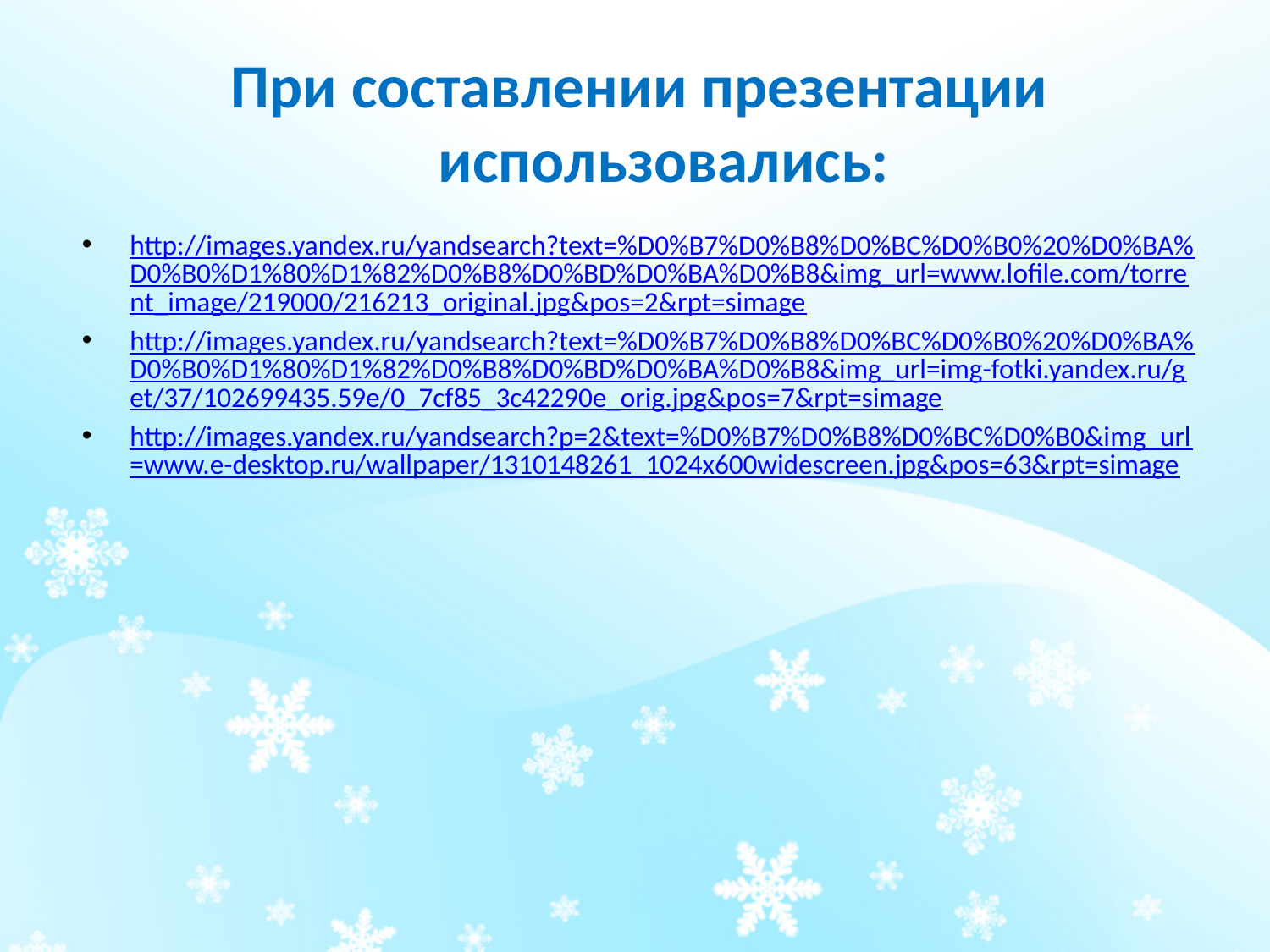

При составлении презентации использовались:

http://images.yandex.ru/yandsearch?text=%D0%B7%D0%B8%D0%BC%D0%B0%20%D0%BA%D0%B0%D1%80%D1%82%D0%B8%D0%BD%D0%BA%D0%B8&img_url=www.lofile.com/torrent_image/219000/216213_original.jpg&pos=2&rpt=simage
http://images.yandex.ru/yandsearch?text=%D0%B7%D0%B8%D0%BC%D0%B0%20%D0%BA%D0%B0%D1%80%D1%82%D0%B8%D0%BD%D0%BA%D0%B8&img_url=img-fotki.yandex.ru/get/37/102699435.59e/0_7cf85_3c42290e_orig.jpg&pos=7&rpt=simage
http://images.yandex.ru/yandsearch?p=2&text=%D0%B7%D0%B8%D0%BC%D0%B0&img_url=www.e-desktop.ru/wallpaper/1310148261_1024x600widescreen.jpg&pos=63&rpt=simage